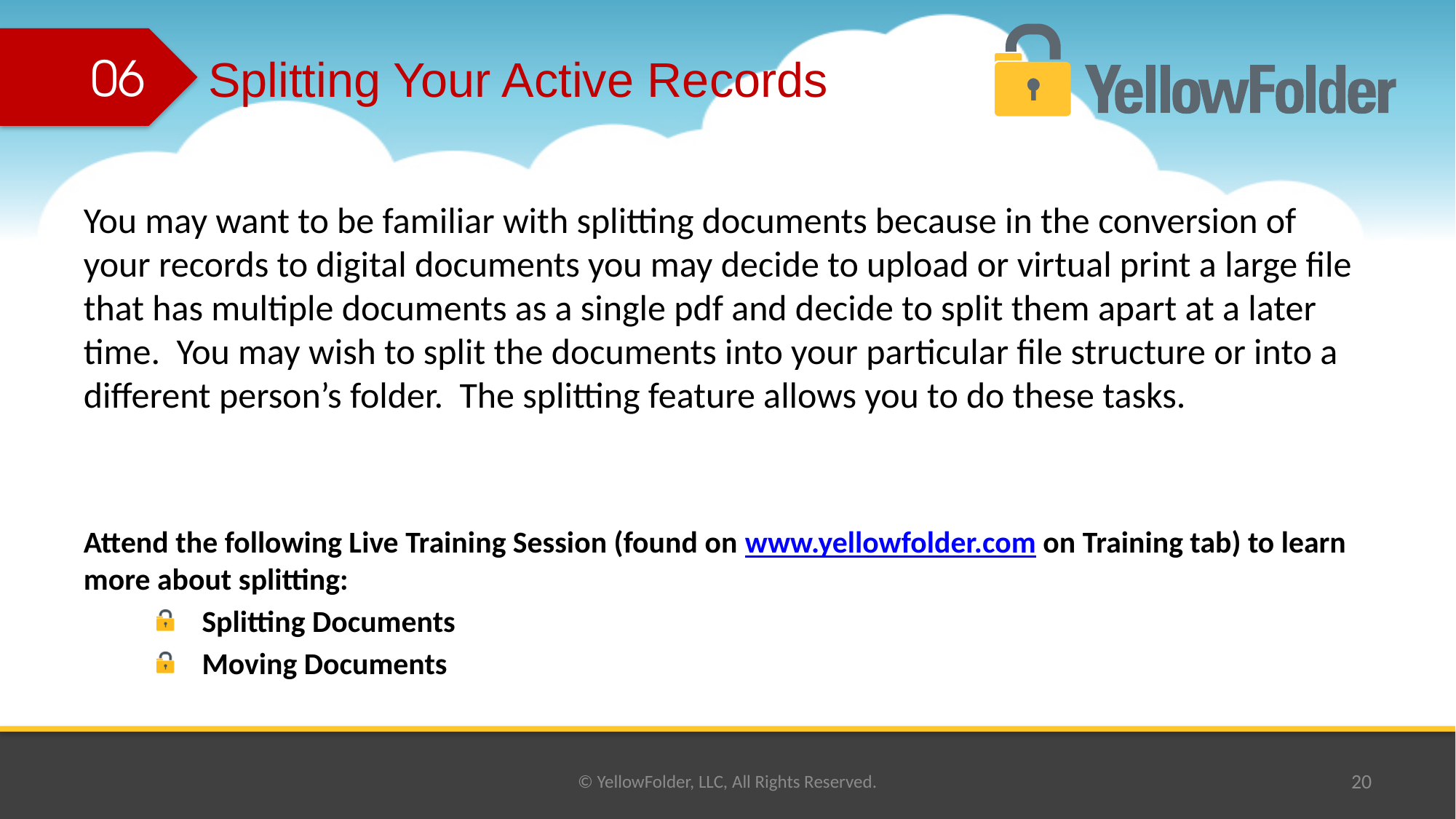

06
# Splitting Your Active Records
You may want to be familiar with splitting documents because in the conversion of your records to digital documents you may decide to upload or virtual print a large file that has multiple documents as a single pdf and decide to split them apart at a later time.  You may wish to split the documents into your particular file structure or into a different person’s folder.  The splitting feature allows you to do these tasks.

Attend the following Live Training Session (found on www.yellowfolder.com on Training tab) to learn more about splitting:
Splitting Documents
Moving Documents

© YellowFolder, LLC, All Rights Reserved.
20